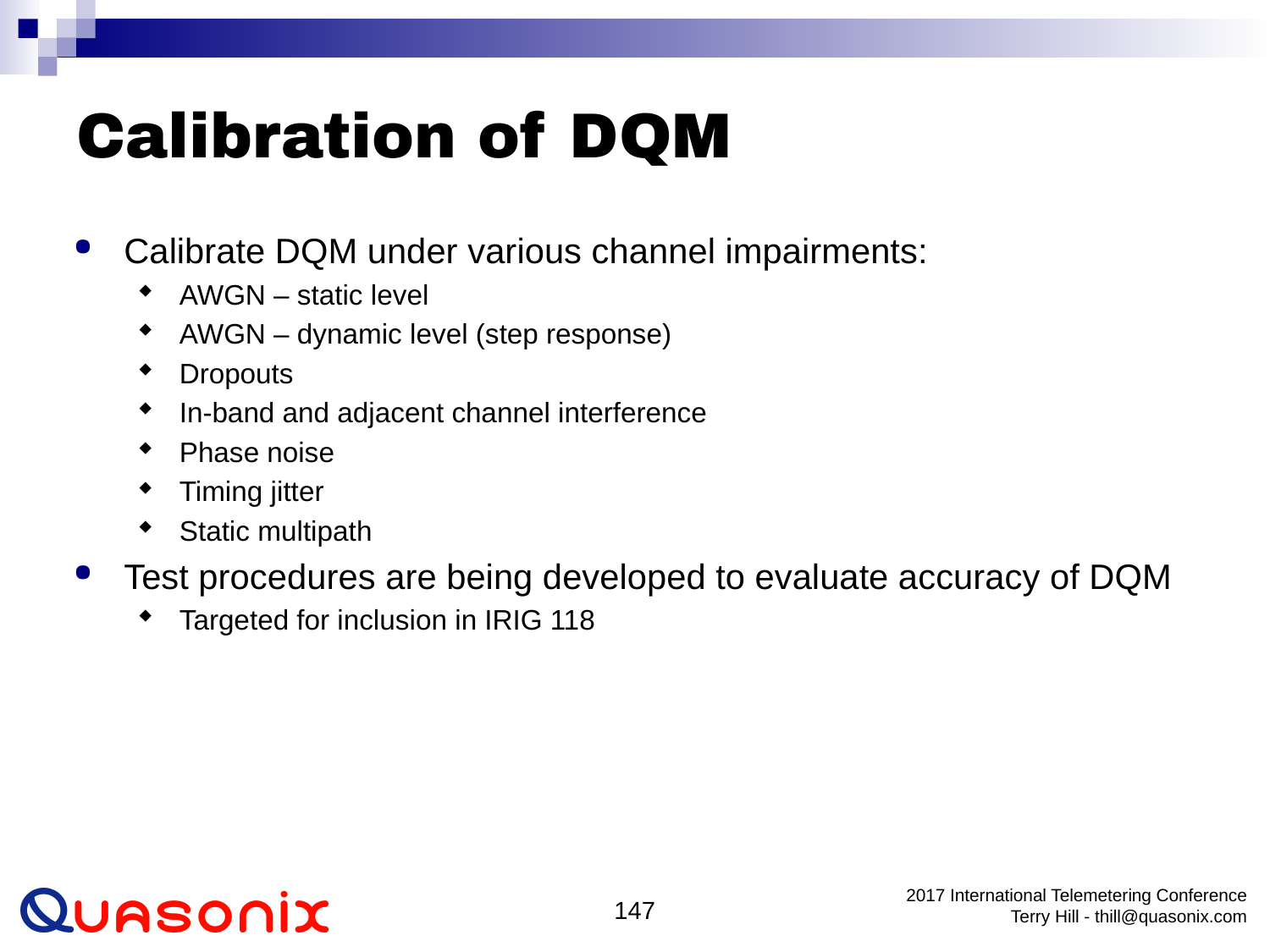

# Calibration of DQM
Calibrate DQM under various channel impairments:
AWGN – static level
AWGN – dynamic level (step response)
Dropouts
In-band and adjacent channel interference
Phase noise
Timing jitter
Static multipath
Test procedures are being developed to evaluate accuracy of DQM
Targeted for inclusion in IRIG 118